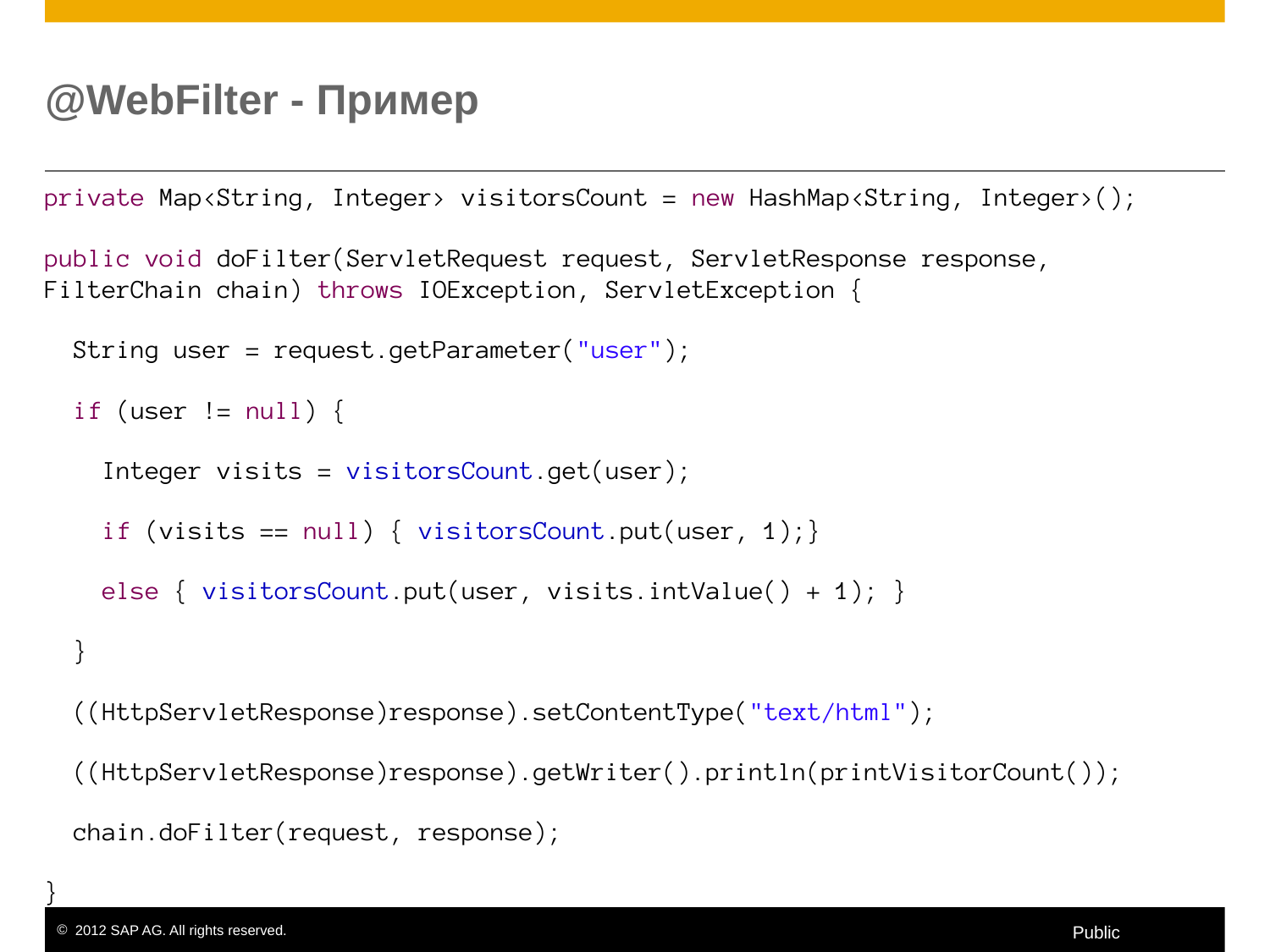

# @WebFilter - Пример
private Map<String, Integer> visitorsCount = new HashMap<String, Integer>();
public void doFilter(ServletRequest request, ServletResponse response,    	FilterChain chain) throws IOException, ServletException {
  String user = request.getParameter("user");
  if (user != null) {
    Integer visits = visitorsCount.get(user);
    if (visits == null) { visitorsCount.put(user, 1);}
    else { visitorsCount.put(user, visits.intValue() + 1); }
  }
  ((HttpServletResponse)response).setContentType("text/html");
  ((HttpServletResponse)response).getWriter().println(printVisitorCount());
  chain.doFilter(request, response);
}